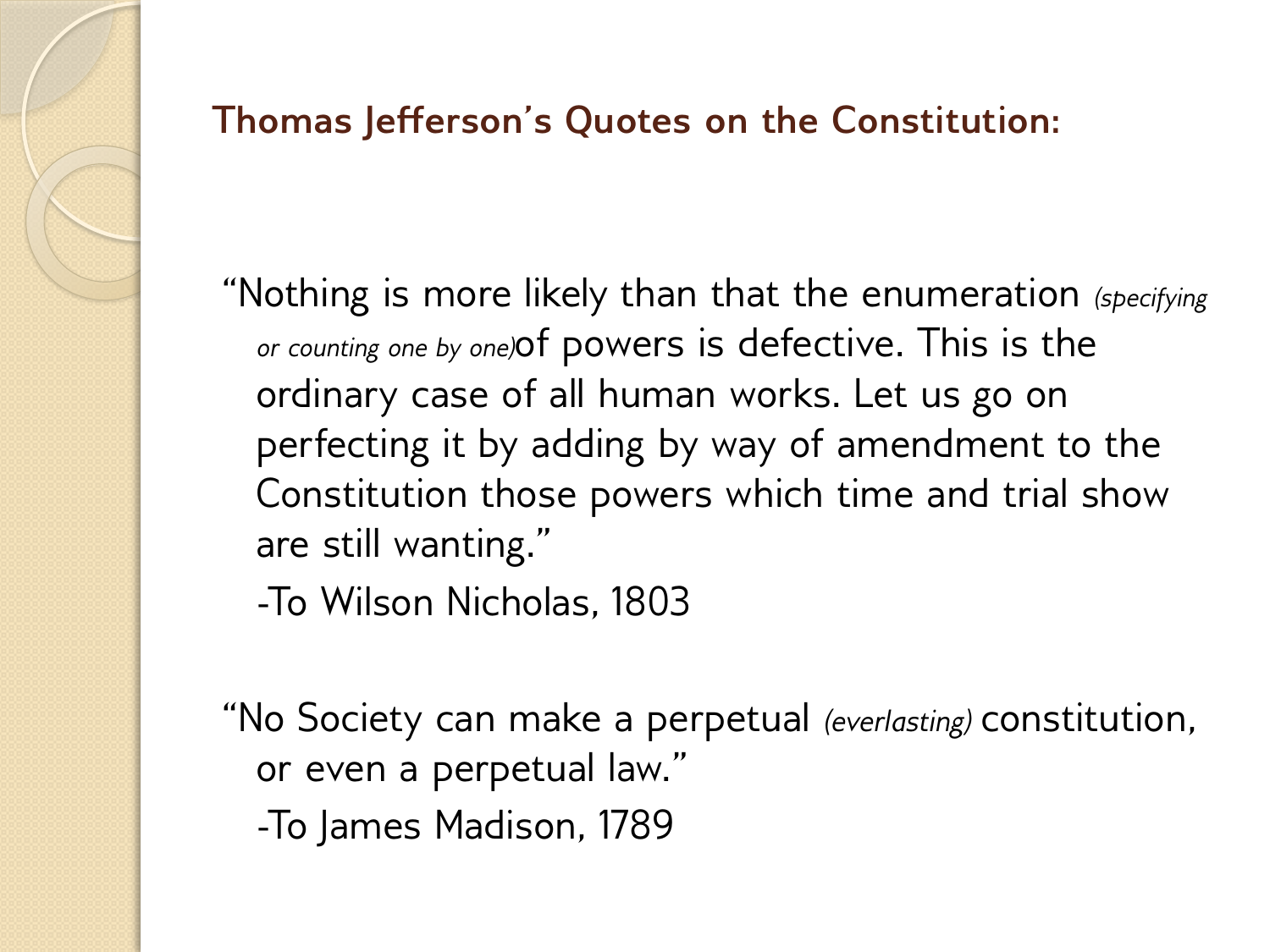

# Thomas Jefferson’s Quotes on the Constitution:

“Nothing is more likely than that the enumeration (specifying or counting one by one)of powers is defective. This is the ordinary case of all human works. Let us go on perfecting it by adding by way of amendment to the Constitution those powers which time and trial show are still wanting.”
					-To Wilson Nicholas, 1803

“No Society can make a perpetual (everlasting) constitution, or even a perpetual law.”
					-To James Madison, 1789